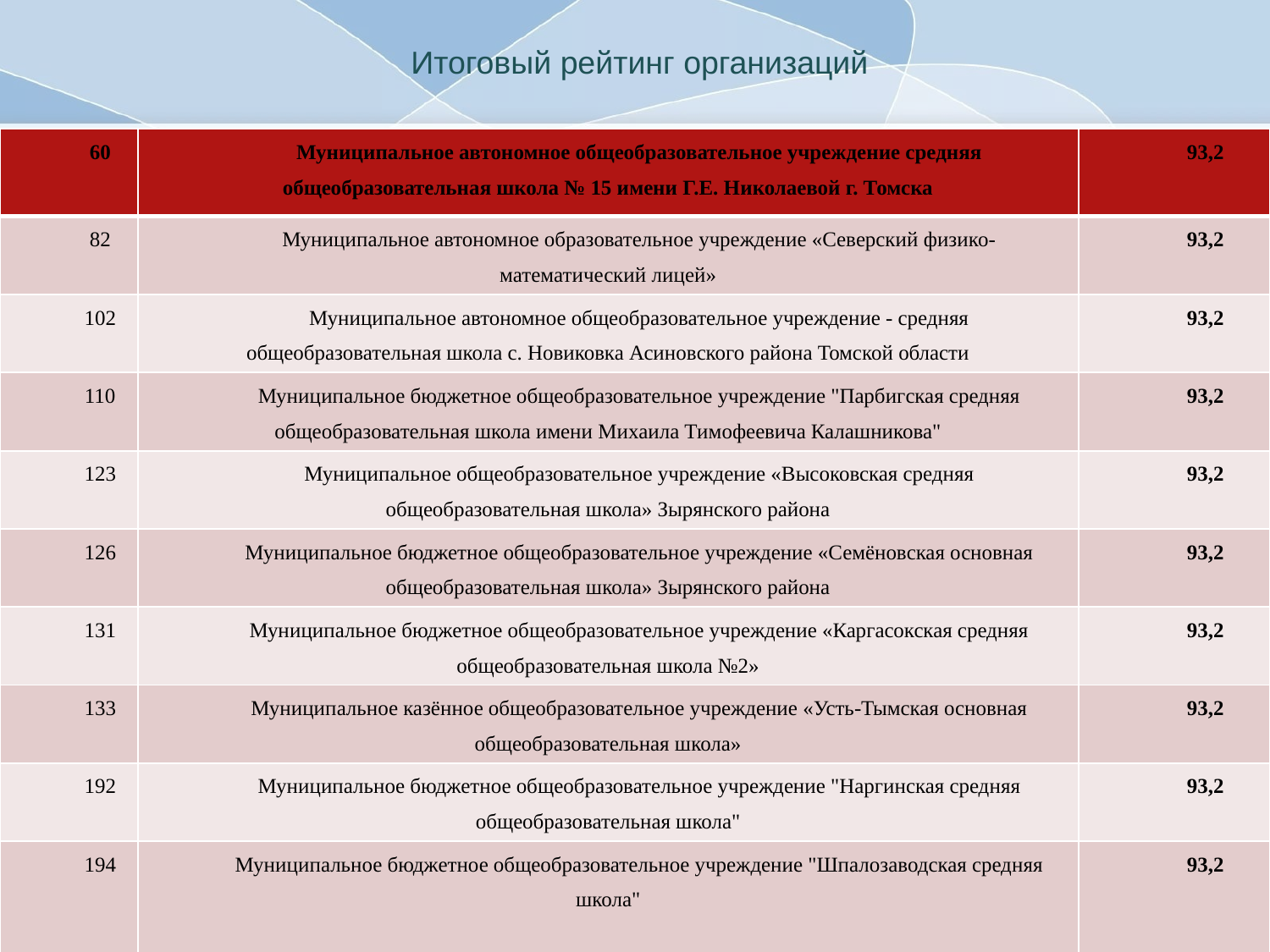

# Итоговый рейтинг организаций
| 60 | Муниципальное автономное общеобразовательное учреждение средняя общеобразовательная школа № 15 имени Г.Е. Николаевой г. Томска | 93,2 |
| --- | --- | --- |
| 82 | Муниципальное автономное образовательное учреждение «Северский физико-математический лицей» | 93,2 |
| 102 | Муниципальное автономное общеобразовательное учреждение - средняя общеобразовательная школа с. Новиковка Асиновского района Томской области | 93,2 |
| 110 | Муниципальное бюджетное общеобразовательное учреждение "Парбигская средняя общеобразовательная школа имени Михаила Тимофеевича Калашникова" | 93,2 |
| 123 | Муниципальное общеобразовательное учреждение «Высоковская средняя общеобразовательная школа» Зырянского района | 93,2 |
| 126 | Муниципальное бюджетное общеобразовательное учреждение «Семёновская основная общеобразовательная школа» Зырянского района | 93,2 |
| 131 | Муниципальное бюджетное общеобразовательное учреждение «Каргасокская средняя общеобразовательная школа №2» | 93,2 |
| 133 | Муниципальное казённое общеобразовательное учреждение «Усть-Тымская основная общеобразовательная школа» | 93,2 |
| 192 | Муниципальное бюджетное общеобразовательное учреждение "Наргинская средняя общеобразовательная школа" | 93,2 |
| 194 | Муниципальное бюджетное общеобразовательное учреждение "Шпалозаводская средняя школа" | 93,2 |